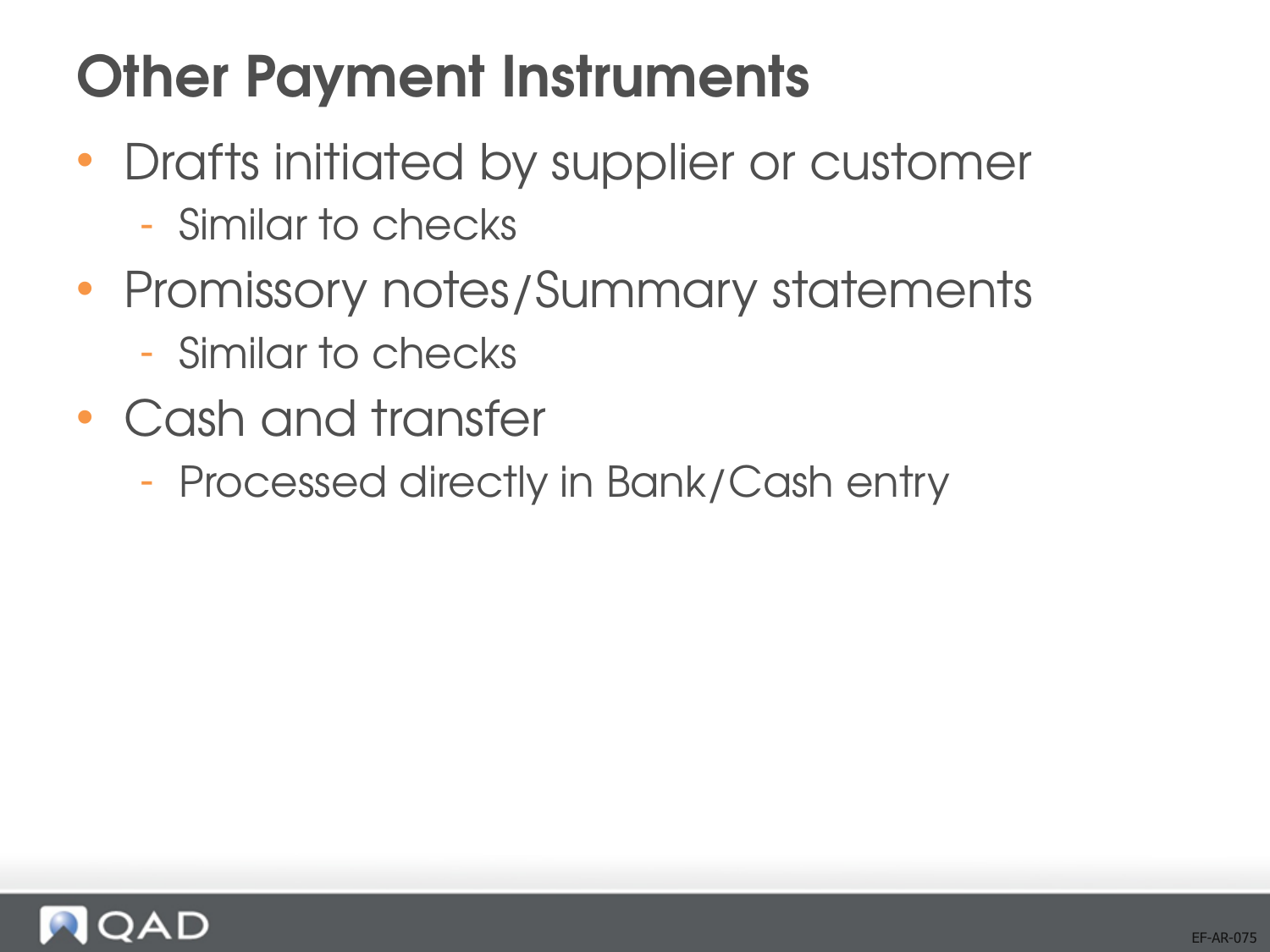

# Other Payment Instruments
Drafts initiated by supplier or customer
Similar to checks
Promissory notes/Summary statements
Similar to checks
Cash and transfer
Processed directly in Bank/Cash entry

EF-AR-075